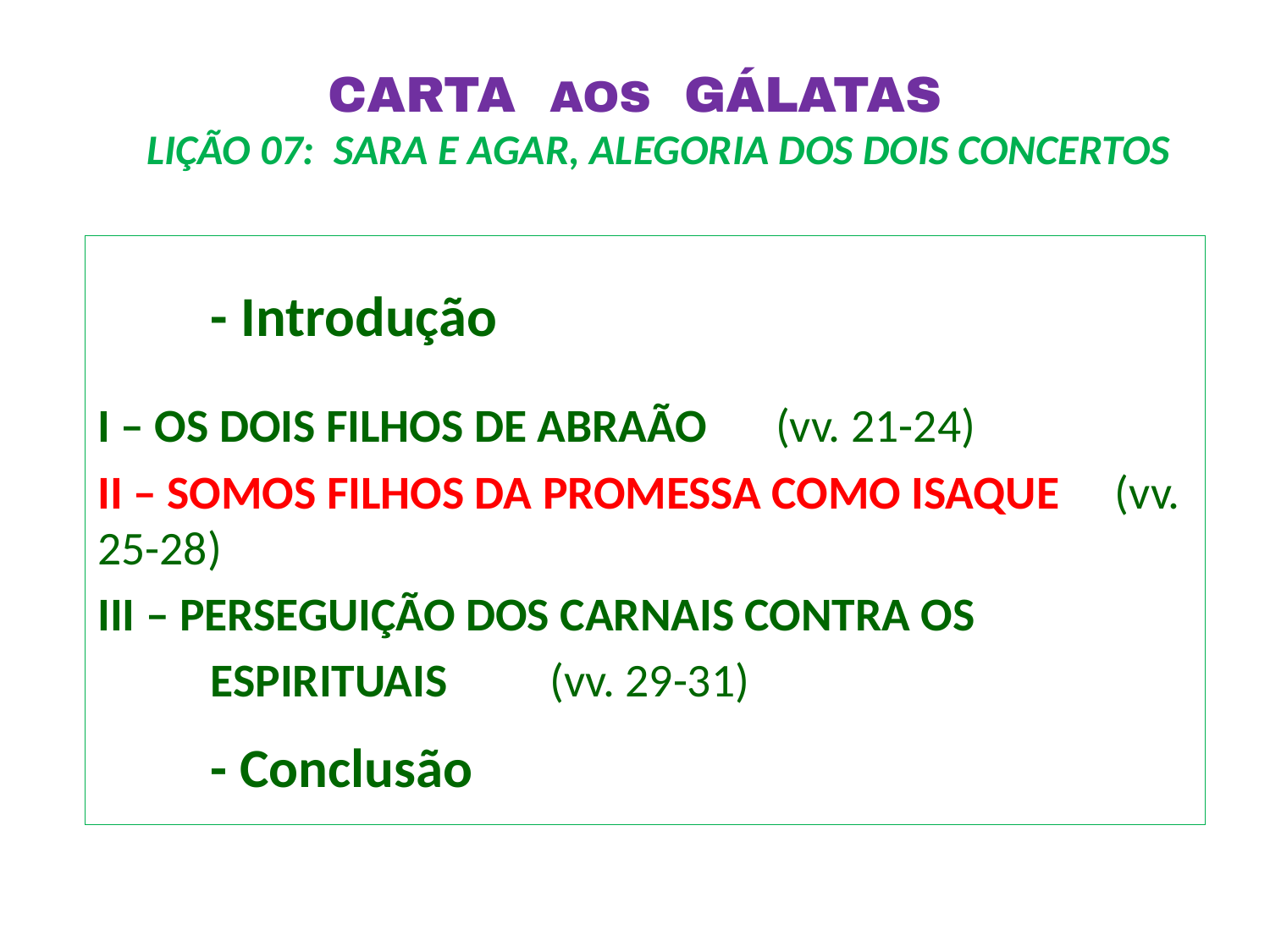

# CARTA  AOS  GÁLATAS LIÇÃO 07:  SARA E AGAR, ALEGORIA DOS DOIS CONCERTOS

	- Introdução

I – OS DOIS FILHOS DE ABRAÃO								(vv. 21-24)
II – SOMOS FILHOS DA PROMESSA COMO ISAQUE						(vv. 25-28)
III – PERSEGUIÇÃO DOS CARNAIS CONTRA OS
	ESPIRITUAIS			(vv. 29-31)
	- Conclusão